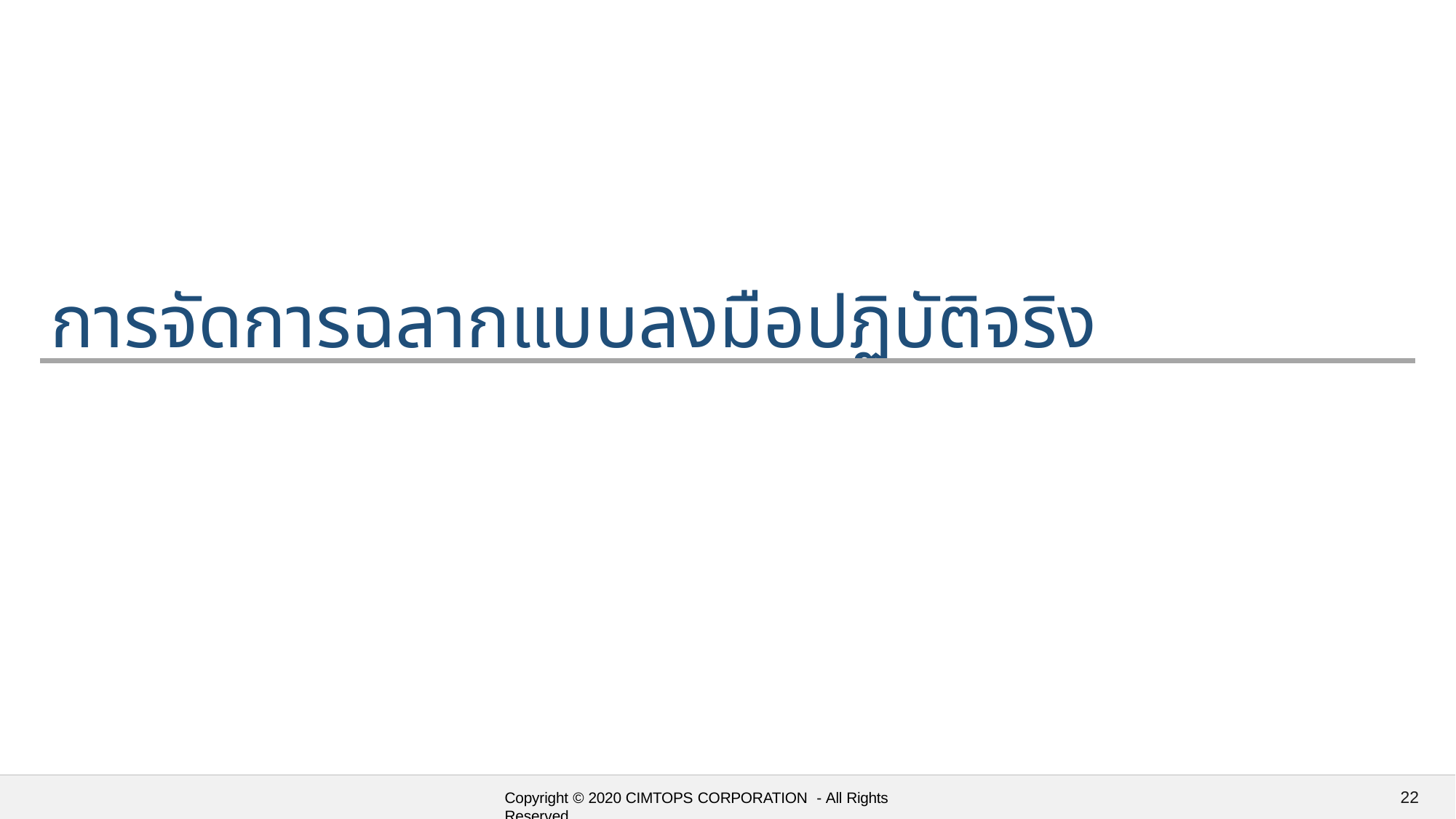

การจัดการฉลากแบบลงมือปฏิบัติจริง

22
Copyright © 2020 CIMTOPS CORPORATION - All Rights Reserved.